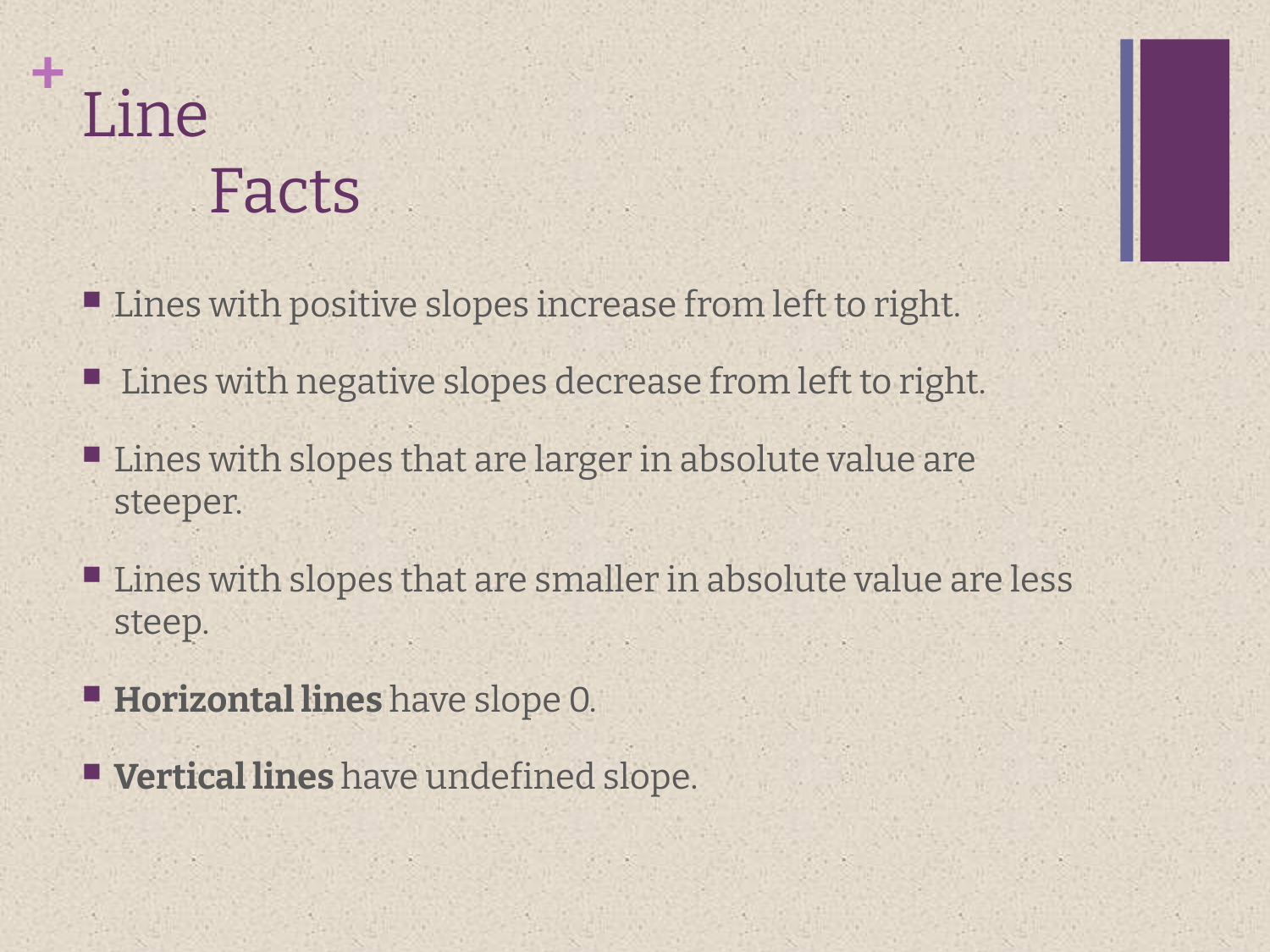

# Line Facts
Lines with positive slopes increase from left to right.
 Lines with negative slopes decrease from left to right.
Lines with slopes that are larger in absolute value are steeper.
Lines with slopes that are smaller in absolute value are less steep.
Horizontal lines have slope 0.
Vertical lines have undefined slope.